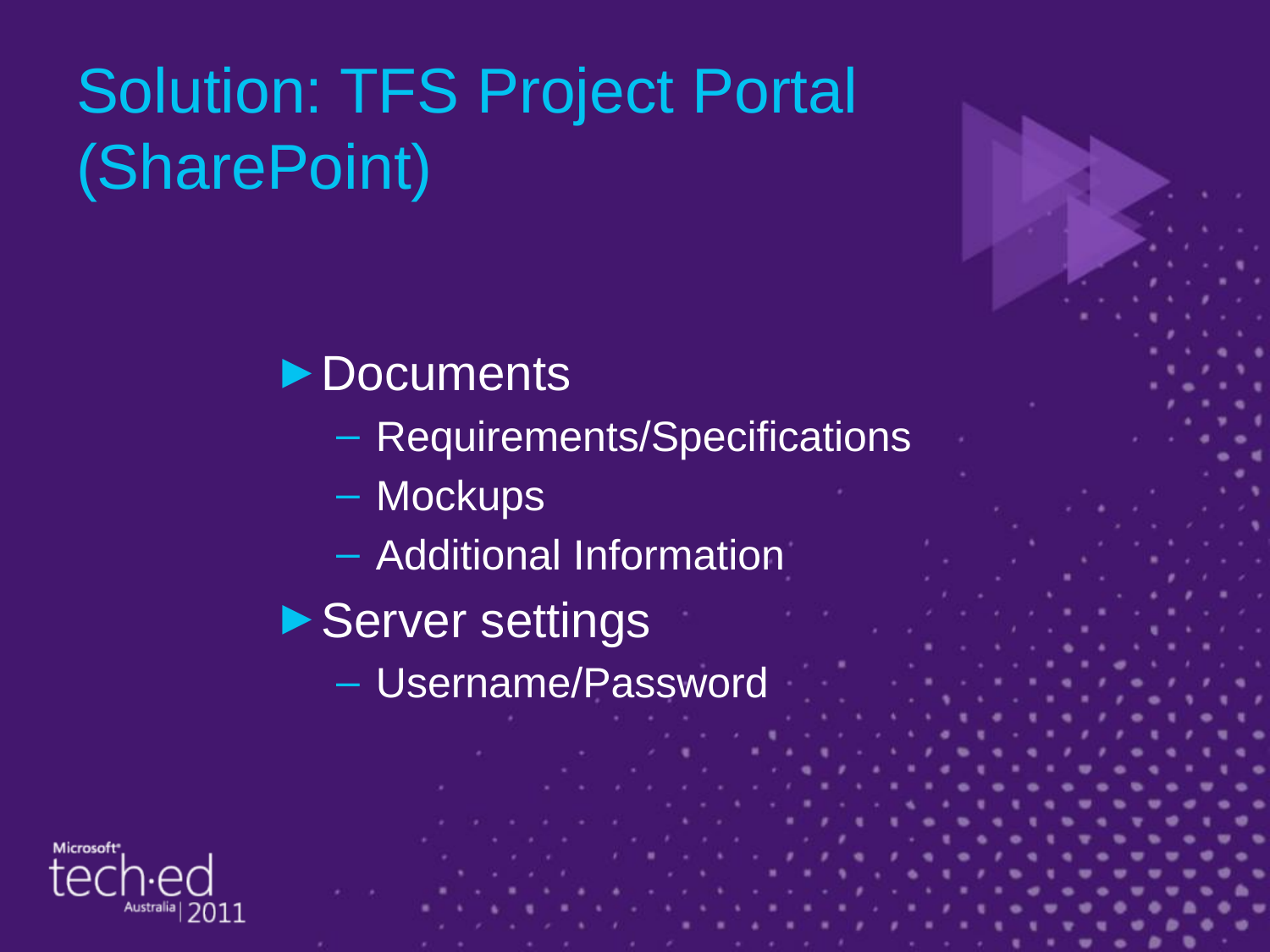

# Solution: TFS Project Portal (SharePoint)
Documents
Requirements/Specifications
Mockups
Additional Information
Server settings
Username/Password